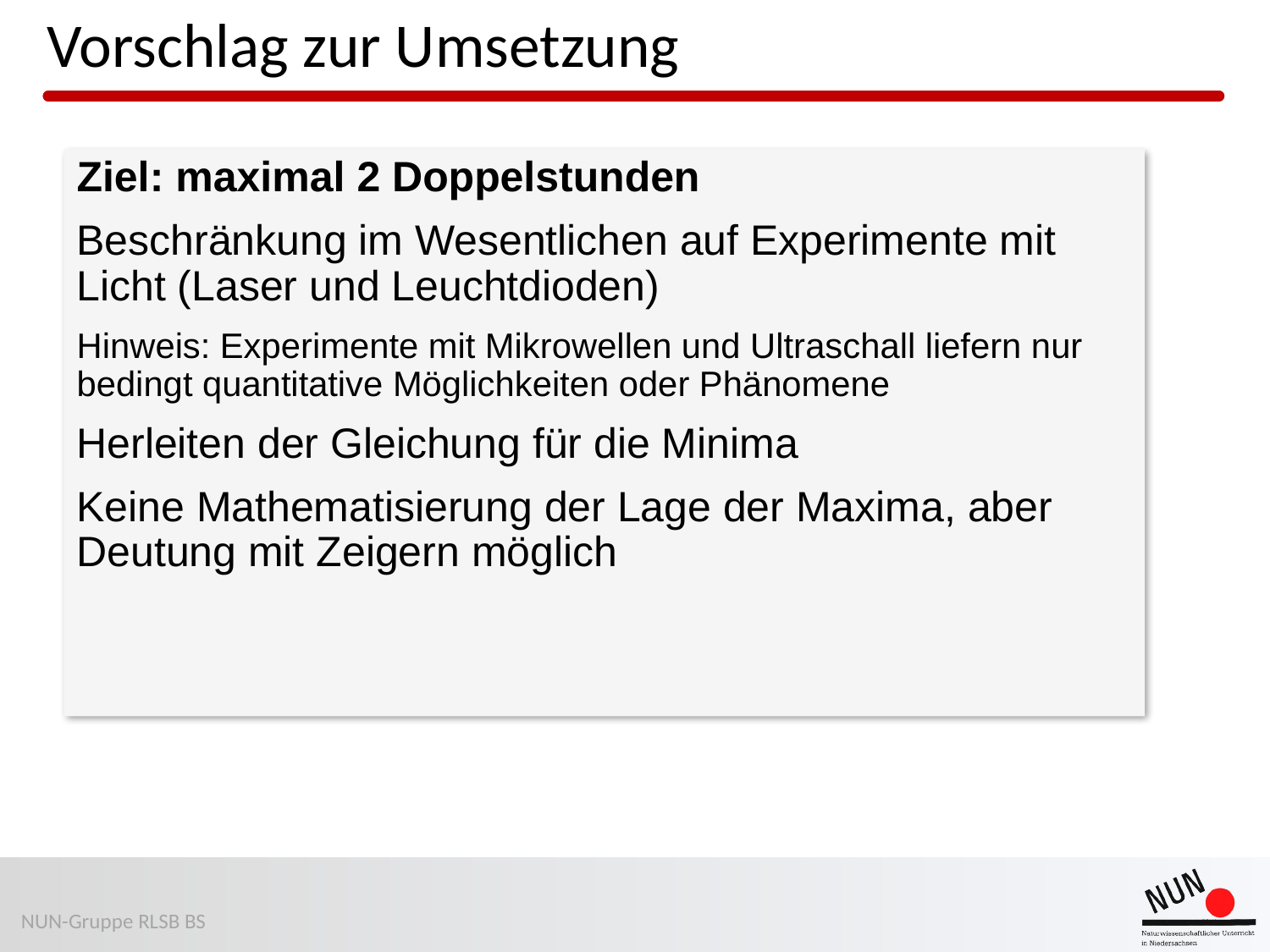

# Vorschlag zur Umsetzung
Ziel: maximal 2 Doppelstunden
Beschränkung im Wesentlichen auf Experimente mit Licht (Laser und Leuchtdioden)
Hinweis: Experimente mit Mikrowellen und Ultraschall liefern nur bedingt quantitative Möglichkeiten oder Phänomene
Herleiten der Gleichung für die Minima
Keine Mathematisierung der Lage der Maxima, aber Deutung mit Zeigern möglich